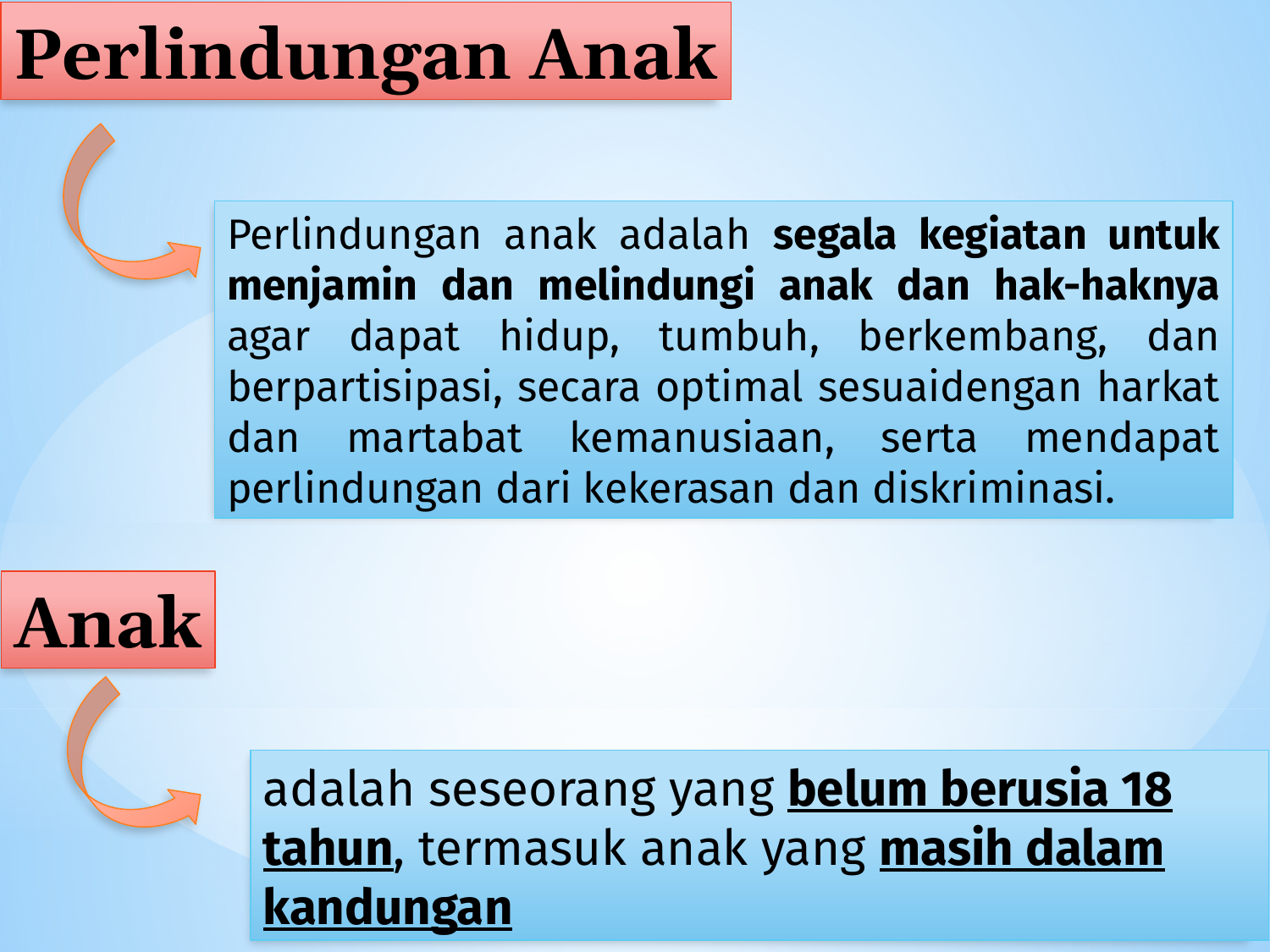

Perlindungan Anak

Perlindungan anak adalah segala kegiatan untuk menjamin dan melindungi anak dan hak-haknya agar dapat hidup, tumbuh, berkembang, dan berpartisipasi, secara optimal sesuaidengan harkat dan martabat kemanusiaan, serta mendapat perlindungan dari kekerasan dan diskriminasi.
Anak

adalah seseorang yang belum berusia 18 tahun, termasuk anak yang masih dalam kandungan